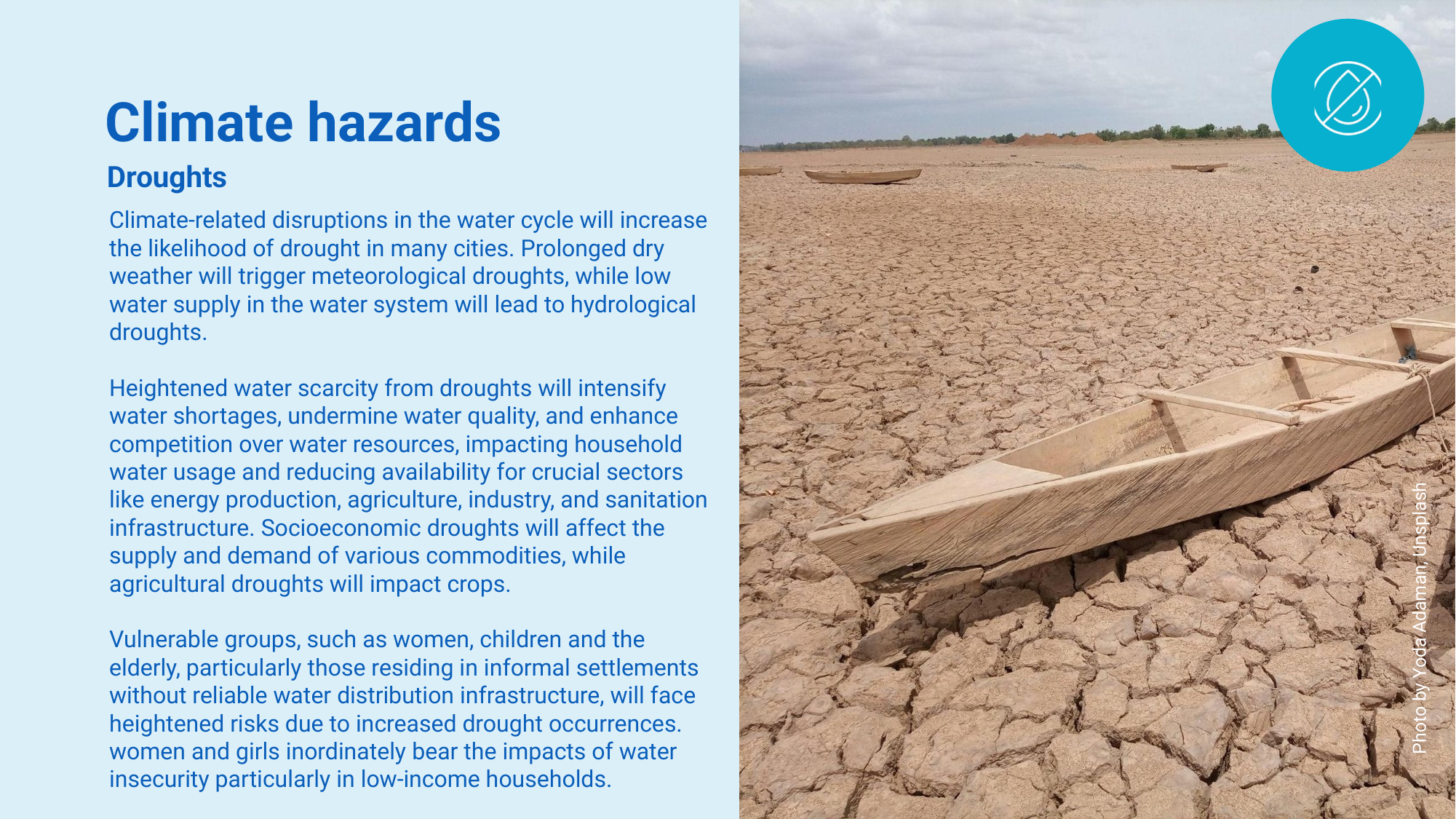

Climate hazards
Droughts
Climate-related disruptions in the water cycle will increase the likelihood of drought in many cities. Prolonged dry weather will trigger meteorological droughts, while low water supply in the water system will lead to hydrological droughts.

Heightened water scarcity from droughts will intensify water shortages, undermine water quality, and enhance competition over water resources, impacting household water usage and reducing availability for crucial sectors like energy production, agriculture, industry, and sanitation infrastructure. Socioeconomic droughts will affect the supply and demand of various commodities, while agricultural droughts will impact crops.

Vulnerable groups, such as women, children and the elderly, particularly those residing in informal settlements without reliable water distribution infrastructure, will face heightened risks due to increased drought occurrences. women and girls inordinately bear the impacts of water insecurity particularly in low-income households.
Photo by Yoda Adaman, Unsplash
62